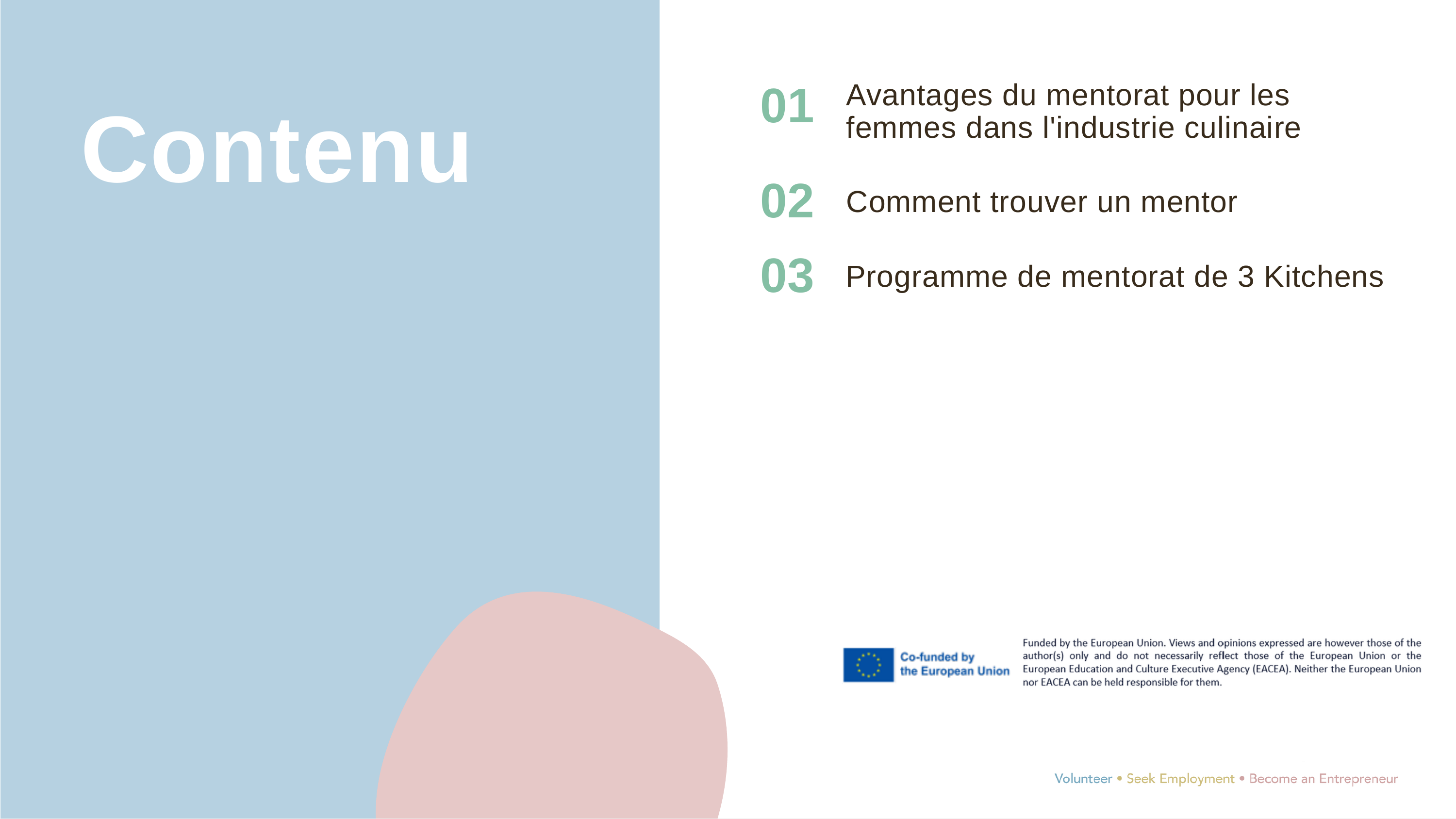

Avantages du mentorat pour les femmes dans l'industrie culinaire
01
Contenu
02
Comment trouver un mentor
03
Programme de mentorat de 3 Kitchens